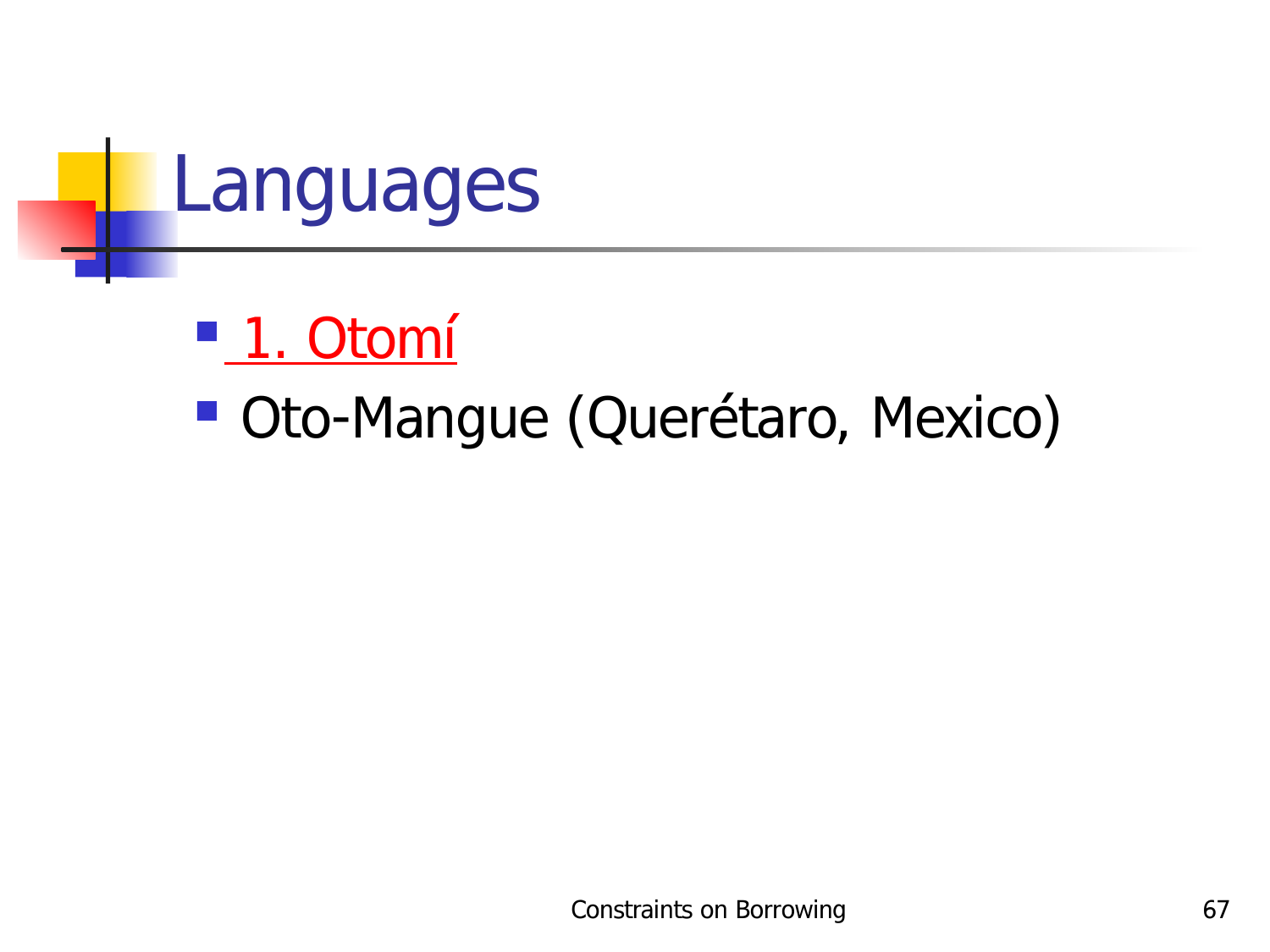

# Languages
 1. Otomí
 Oto-Mangue (Querétaro, Mexico)
Constraints on Borrowing
67